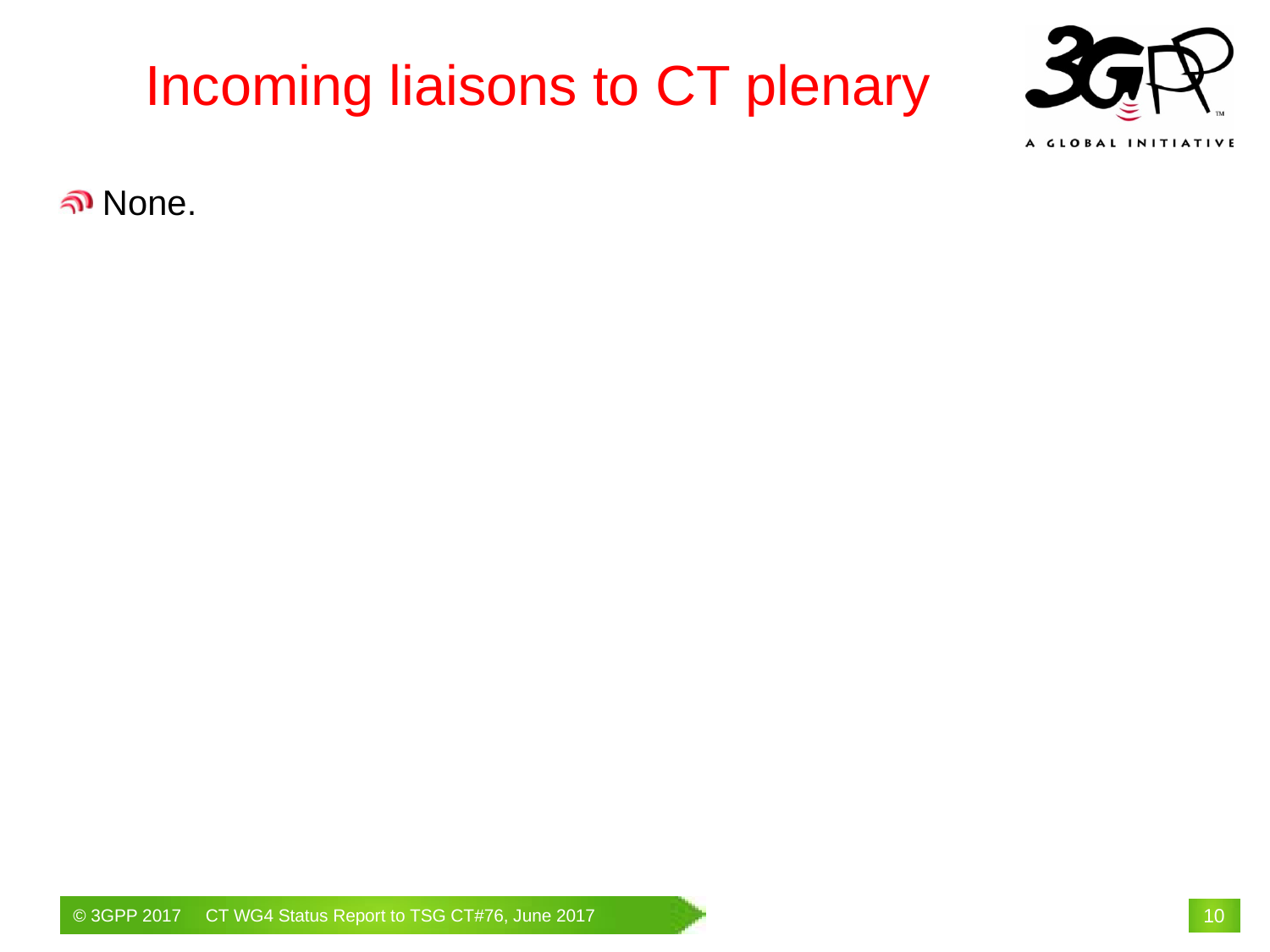

# Incoming liaisons to CT plenary
 None.